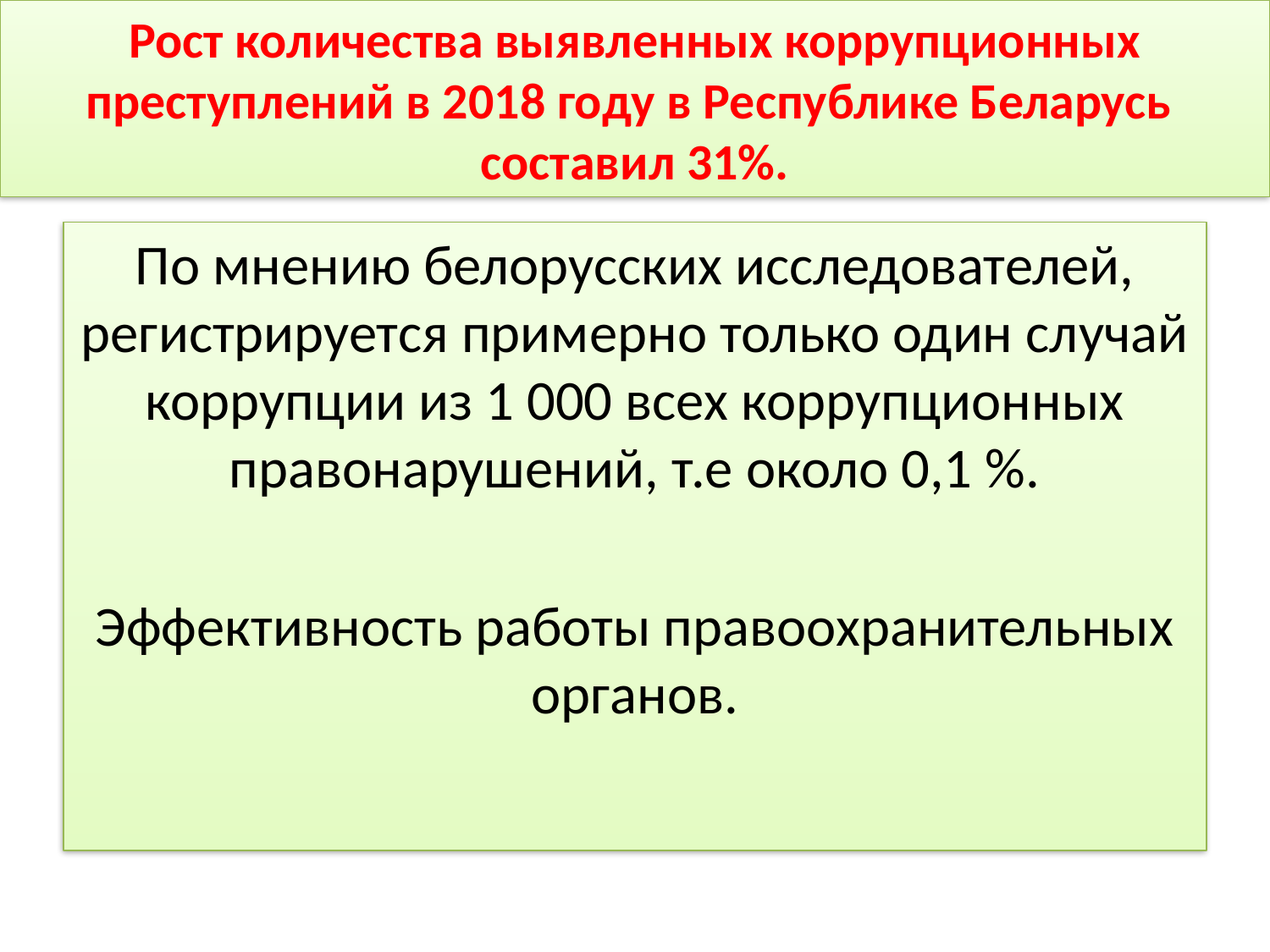

# Рост количества выявленных коррупционных преступлений в 2018 году в Республике Беларусь составил 31%.
По мнению белорусских исследователей, регистрируется примерно только один случай коррупции из 1 000 всех коррупционных правонарушений, т.е около 0,1 %.

Эффективность работы правоохранительных органов.